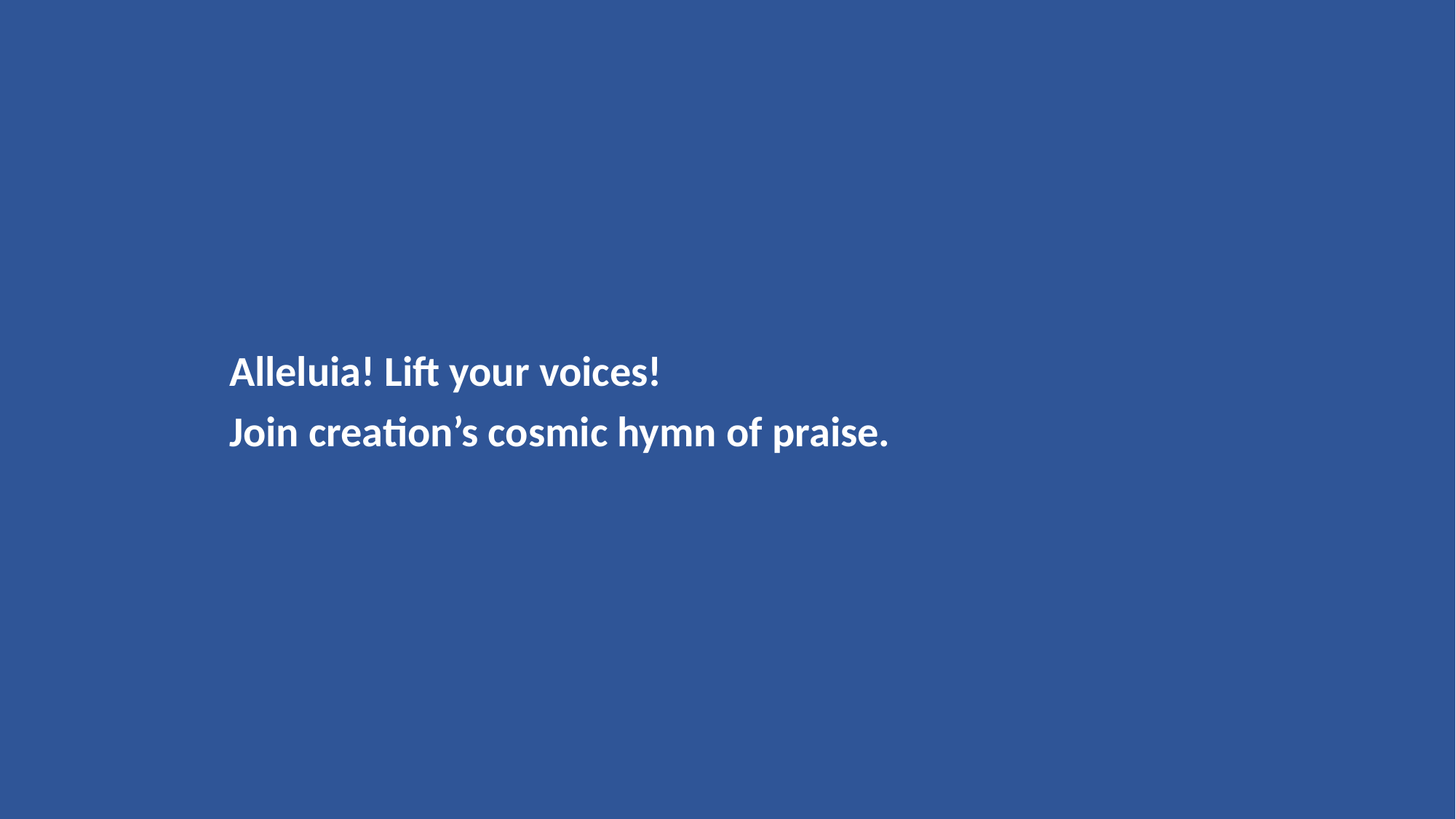

Alleluia! Lift your voices!
Join creation’s cosmic hymn of praise.